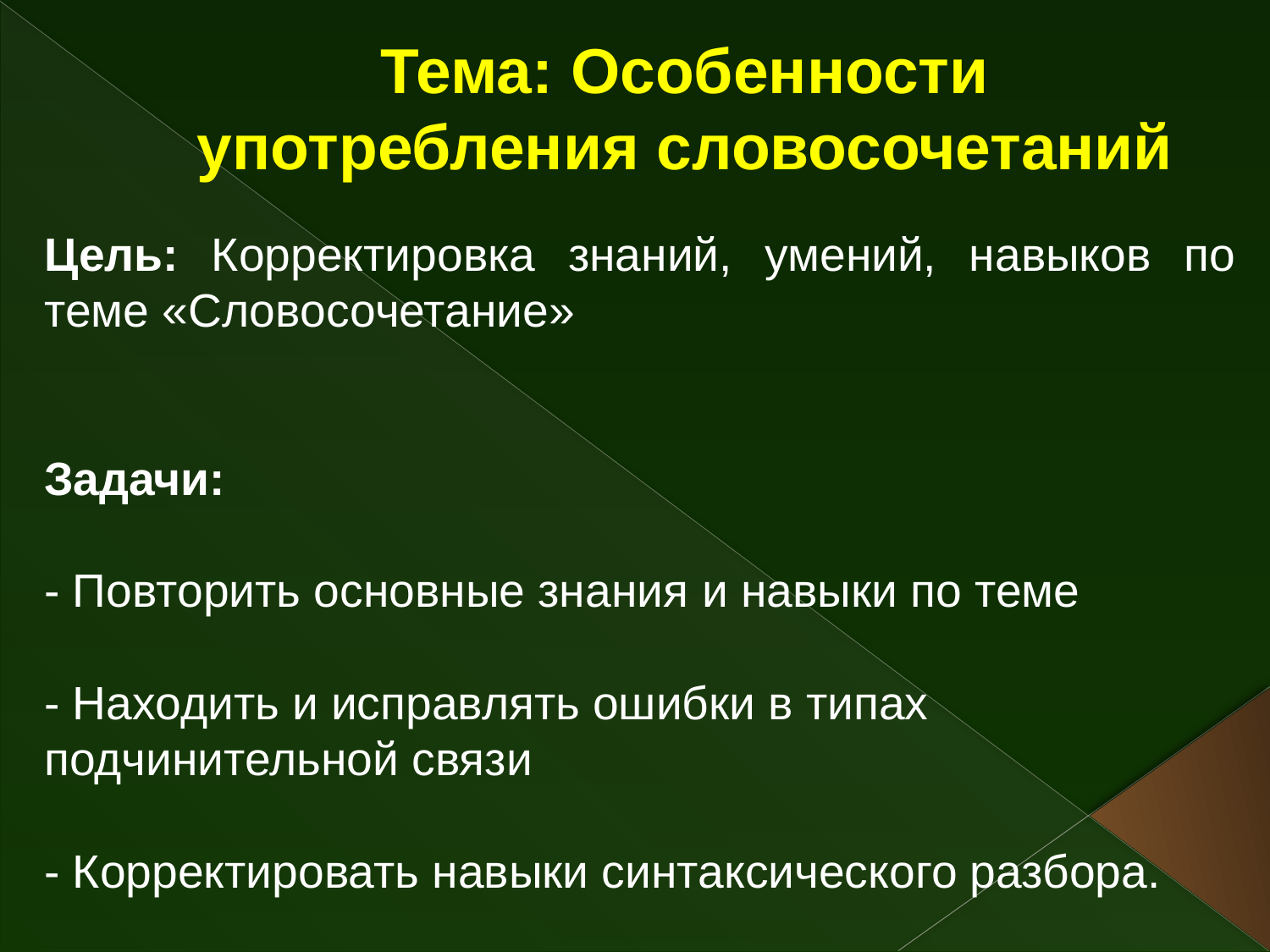

Тема: Особенности употребления словосочетаний

Цель: Корректировка знаний, умений, навыков по теме «Словосочетание»

Задачи:

- Повторить основные знания и навыки по теме

- Находить и исправлять ошибки в типах подчинительной связи

- Корректировать навыки синтаксического разбора.